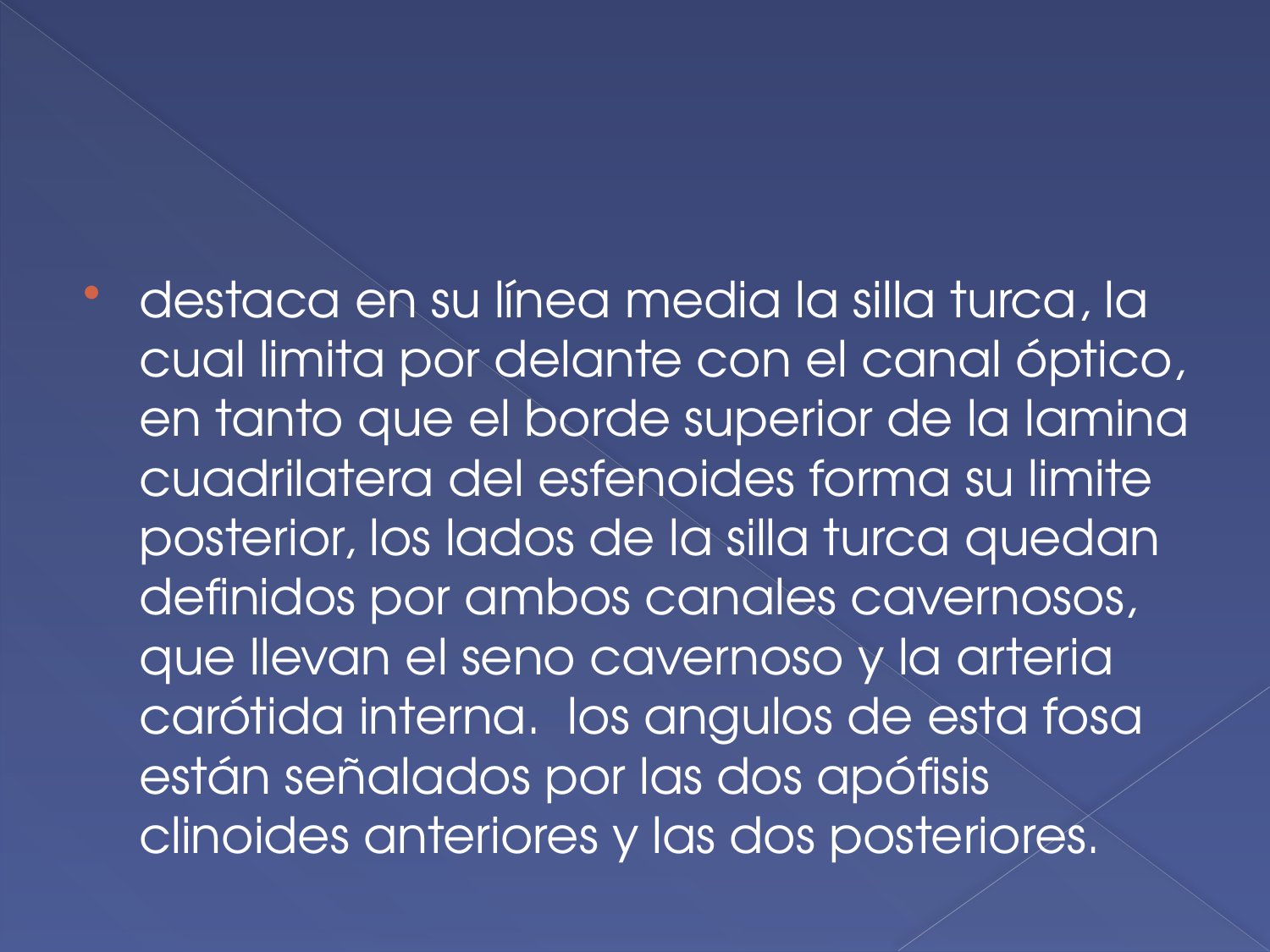

#
destaca en su línea media la silla turca, la cual limita por delante con el canal óptico, en tanto que el borde superior de la lamina cuadrilatera del esfenoides forma su limite posterior, los lados de la silla turca quedan definidos por ambos canales cavernosos, que llevan el seno cavernoso y la arteria carótida interna.  los angulos de esta fosa están señalados por las dos apófisis clinoides anteriores y las dos posteriores.